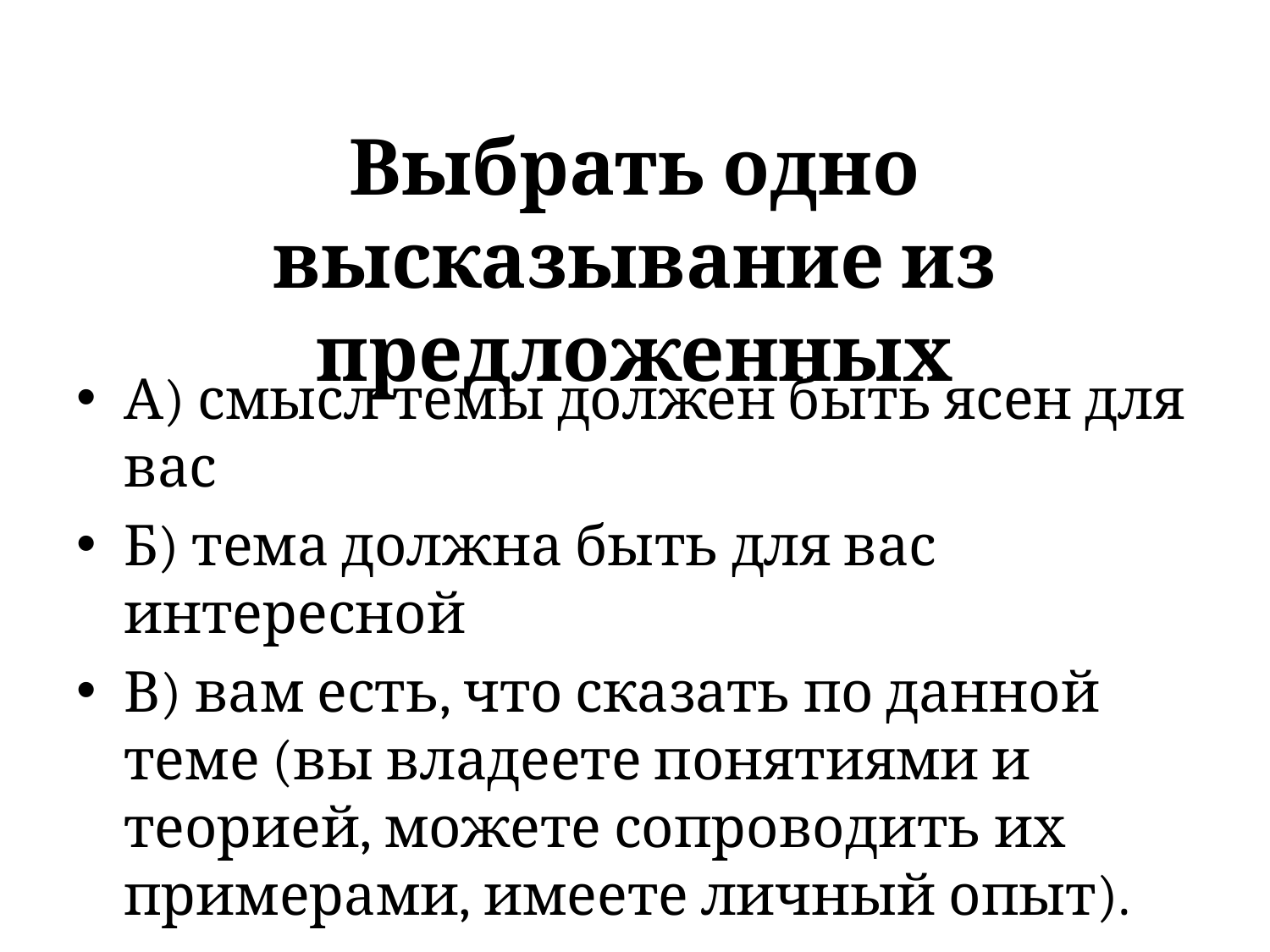

# Выбрать одно высказывание из предложенных
А) смысл темы должен быть ясен для вас
Б) тема должна быть для вас интересной
В) вам есть, что сказать по данной теме (вы владеете понятиями и теорией, можете сопроводить их примерами, имеете личный опыт).